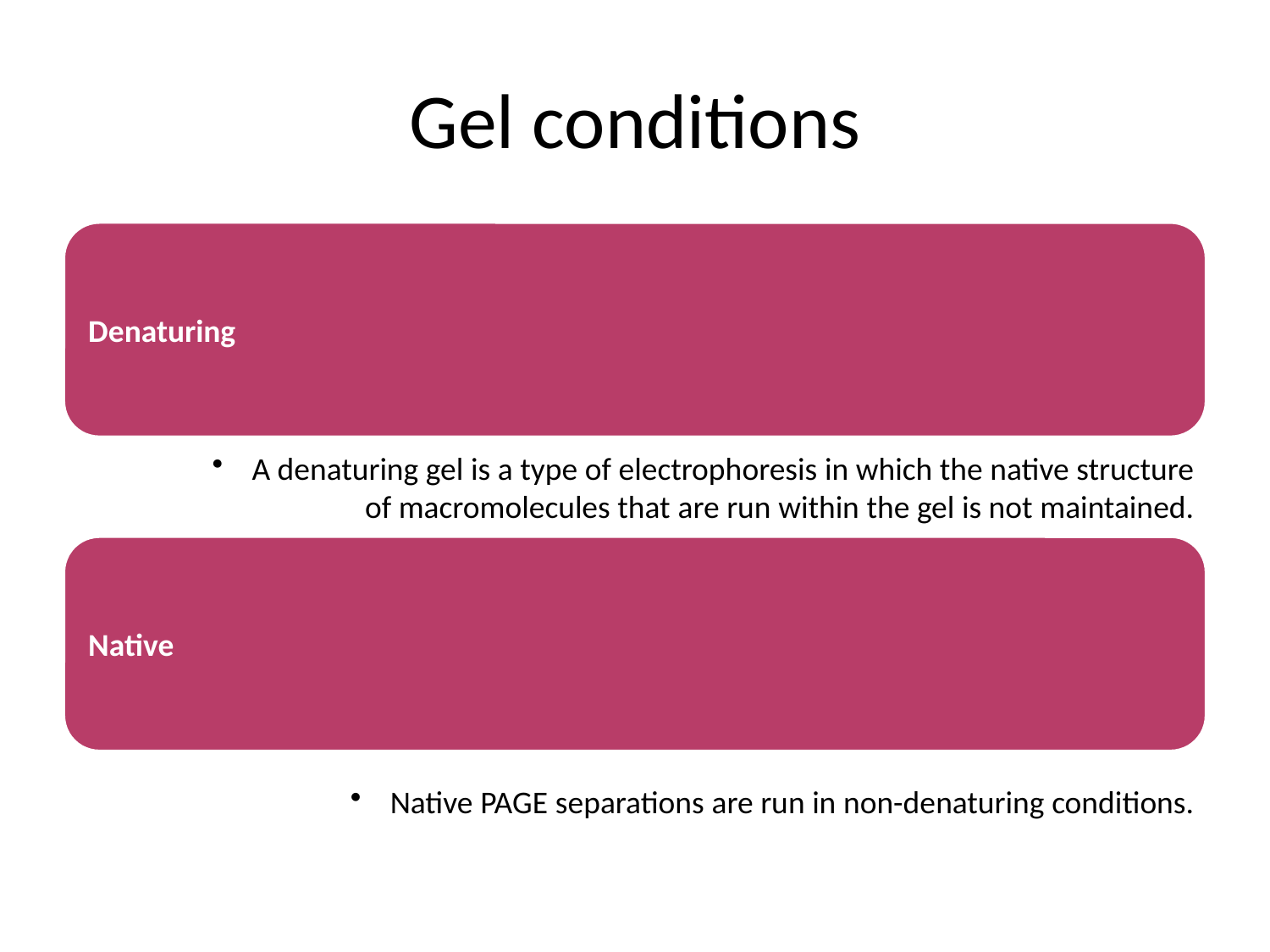

# Gel conditions
Denaturing
A denaturing gel is a type of electrophoresis in which the native structure of macromolecules that are run within the gel is not maintained.
Native
Native PAGE separations are run in non-denaturing conditions.